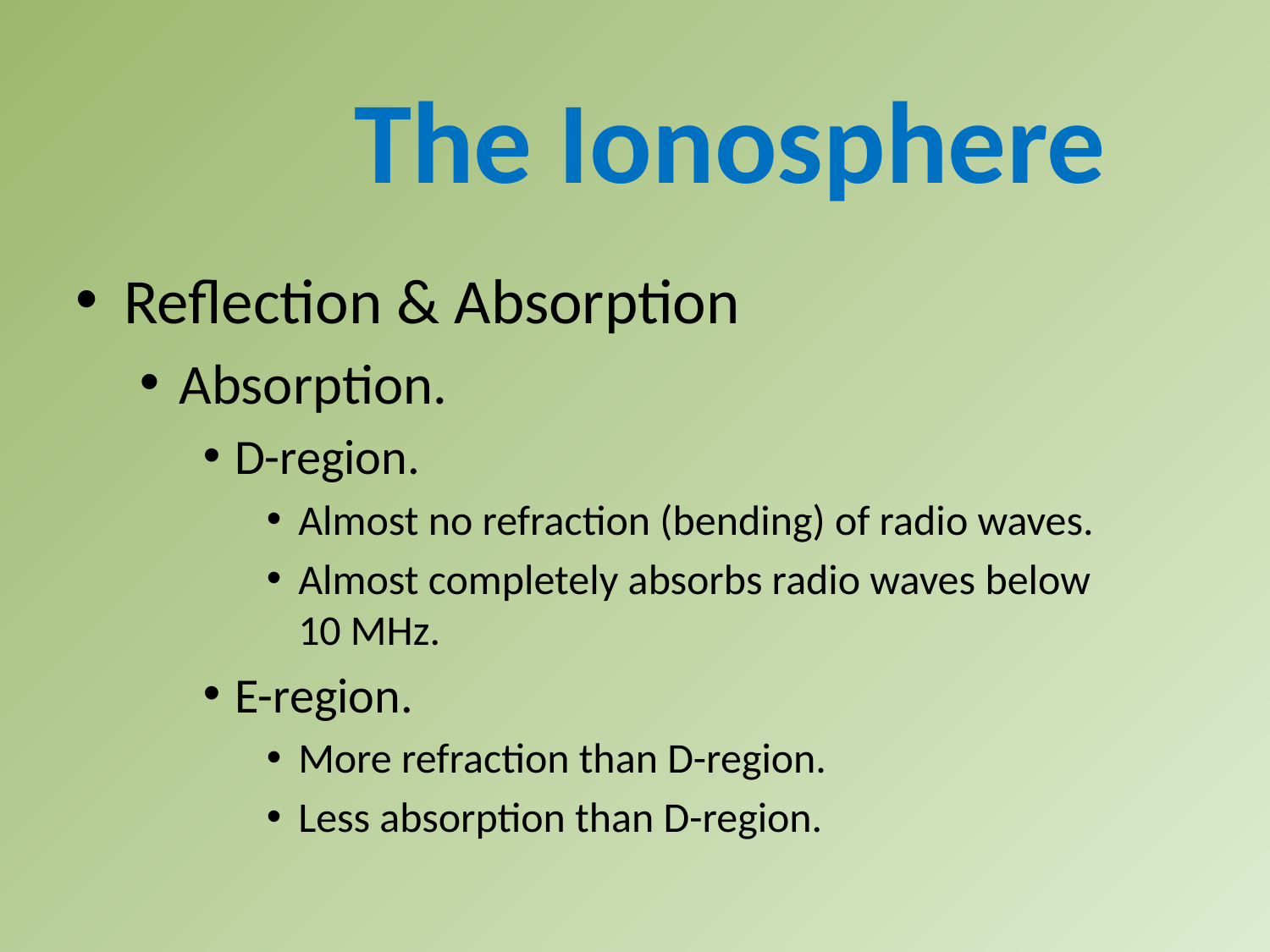

The Ionosphere
Reflection & Absorption
Absorption.
D-region.
Almost no refraction (bending) of radio waves.
Almost completely absorbs radio waves below 10 MHz.
E-region.
More refraction than D-region.
Less absorption than D-region.